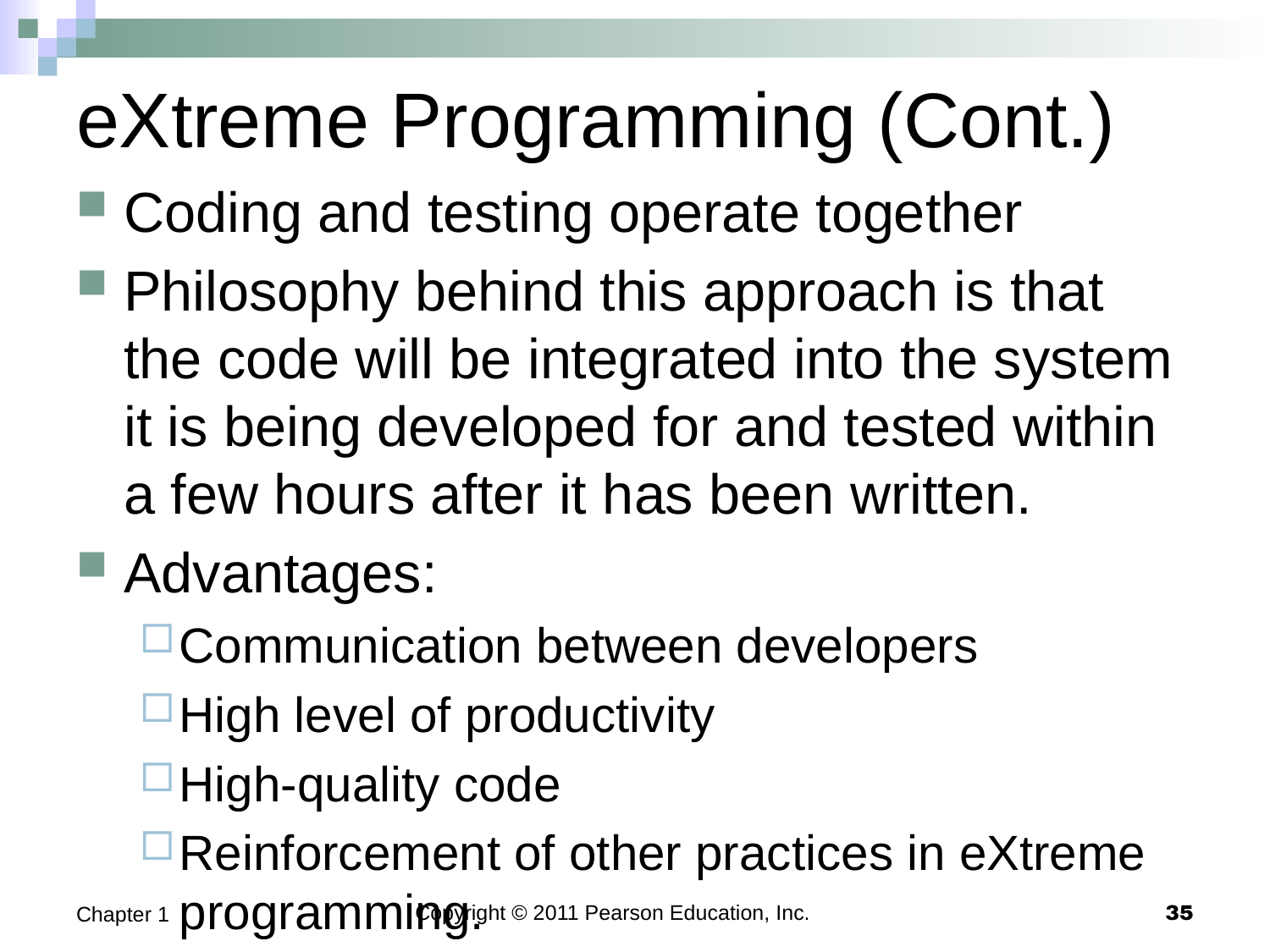

# eXtreme Programming (Cont.)
Coding and testing operate together
Philosophy behind this approach is that the code will be integrated into the system it is being developed for and tested within a few hours after it has been written.
Advantages:
Communication between developers
High level of productivity
High-quality code
Reinforcement of other practices in eXtreme programming.
Chapter 1
Copyright © 2011 Pearson Education, Inc.
35